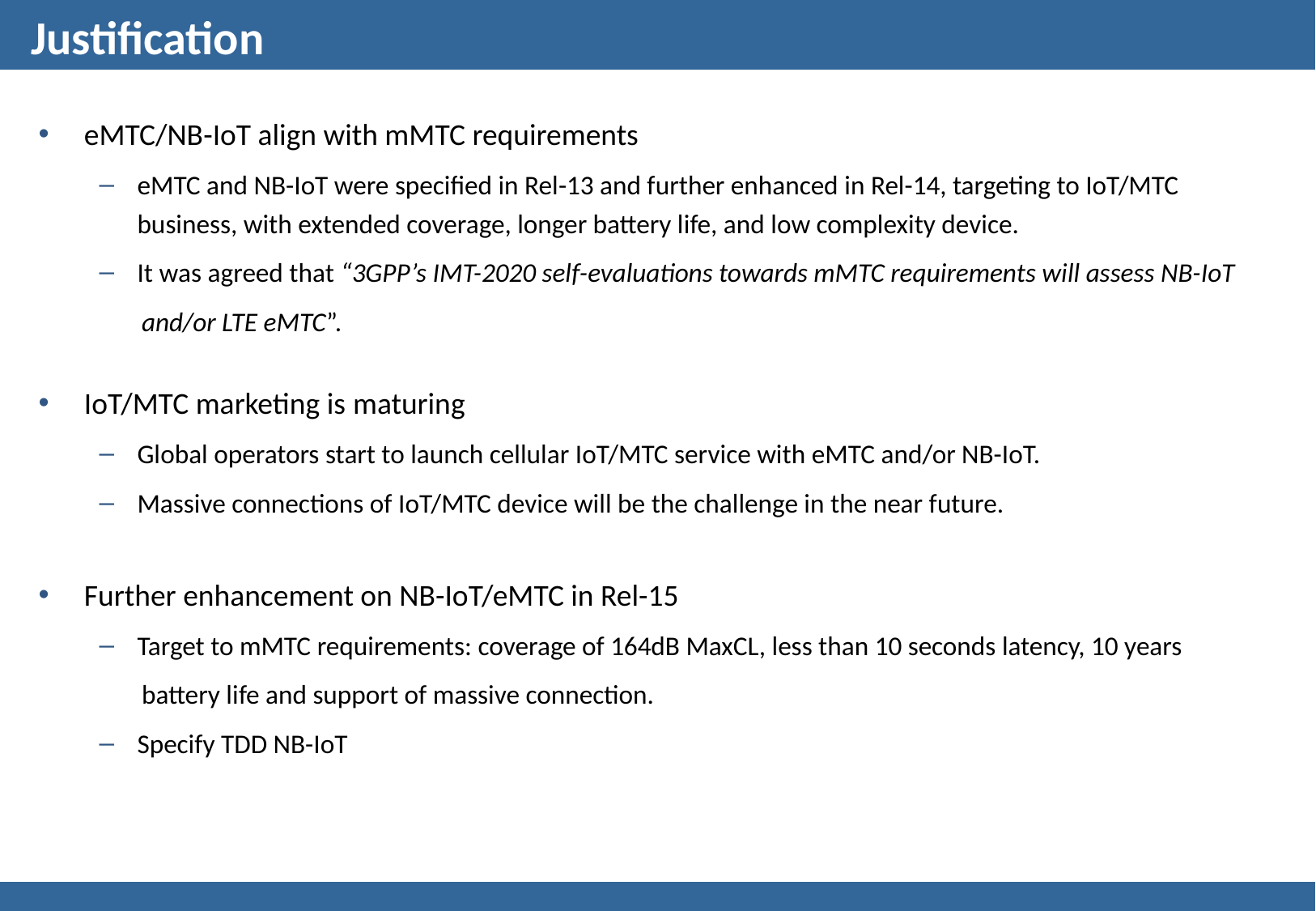

# Justification
eMTC/NB-IoT align with mMTC requirements
eMTC and NB-IoT were specified in Rel-13 and further enhanced in Rel-14, targeting to IoT/MTC business, with extended coverage, longer battery life, and low complexity device.
It was agreed that “3GPP’s IMT-2020 self-evaluations towards mMTC requirements will assess NB-IoT
       and/or LTE eMTC”.

IoT/MTC marketing is maturing
Global operators start to launch cellular IoT/MTC service with eMTC and/or NB-IoT.
Massive connections of IoT/MTC device will be the challenge in the near future.

Further enhancement on NB-IoT/eMTC in Rel-15
Target to mMTC requirements: coverage of 164dB MaxCL, less than 10 seconds latency, 10 years
       battery life and support of massive connection.
Specify TDD NB-IoT